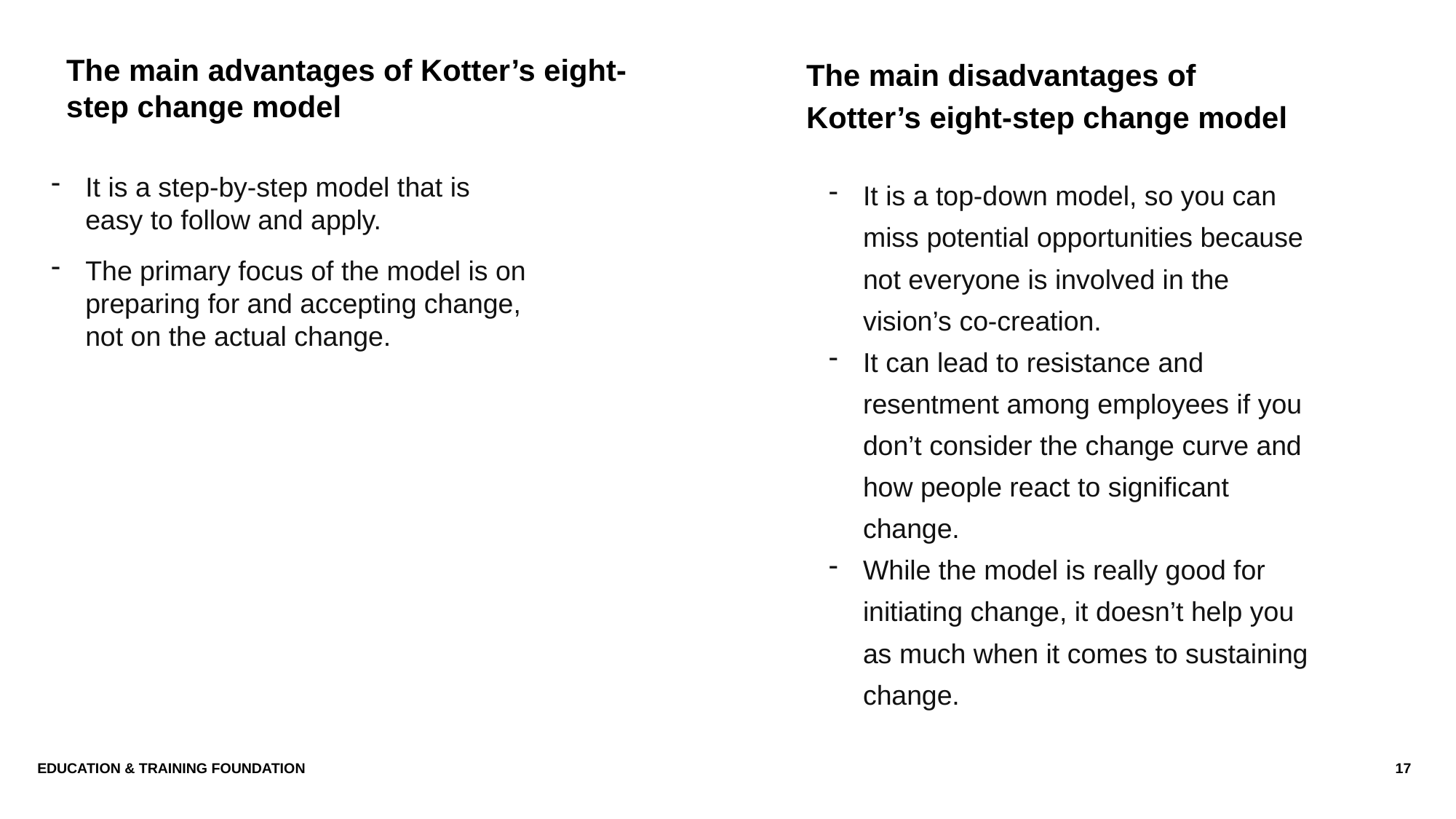

The main advantages of Kotter’s eight-step change model
The main disadvantages of Kotter’s eight-step change model
It is a step-by-step model that is easy to follow and apply.
The primary focus of the model is on preparing for and accepting change, not on the actual change.

It is a top-down model, so you can miss potential opportunities because not everyone is involved in the vision’s co-creation.
It can lead to resistance and resentment among employees if you don’t consider the change curve and how people react to significant change.
While the model is really good for initiating change, it doesn’t help you as much when it comes to sustaining change.

Education & Training Foundation
17